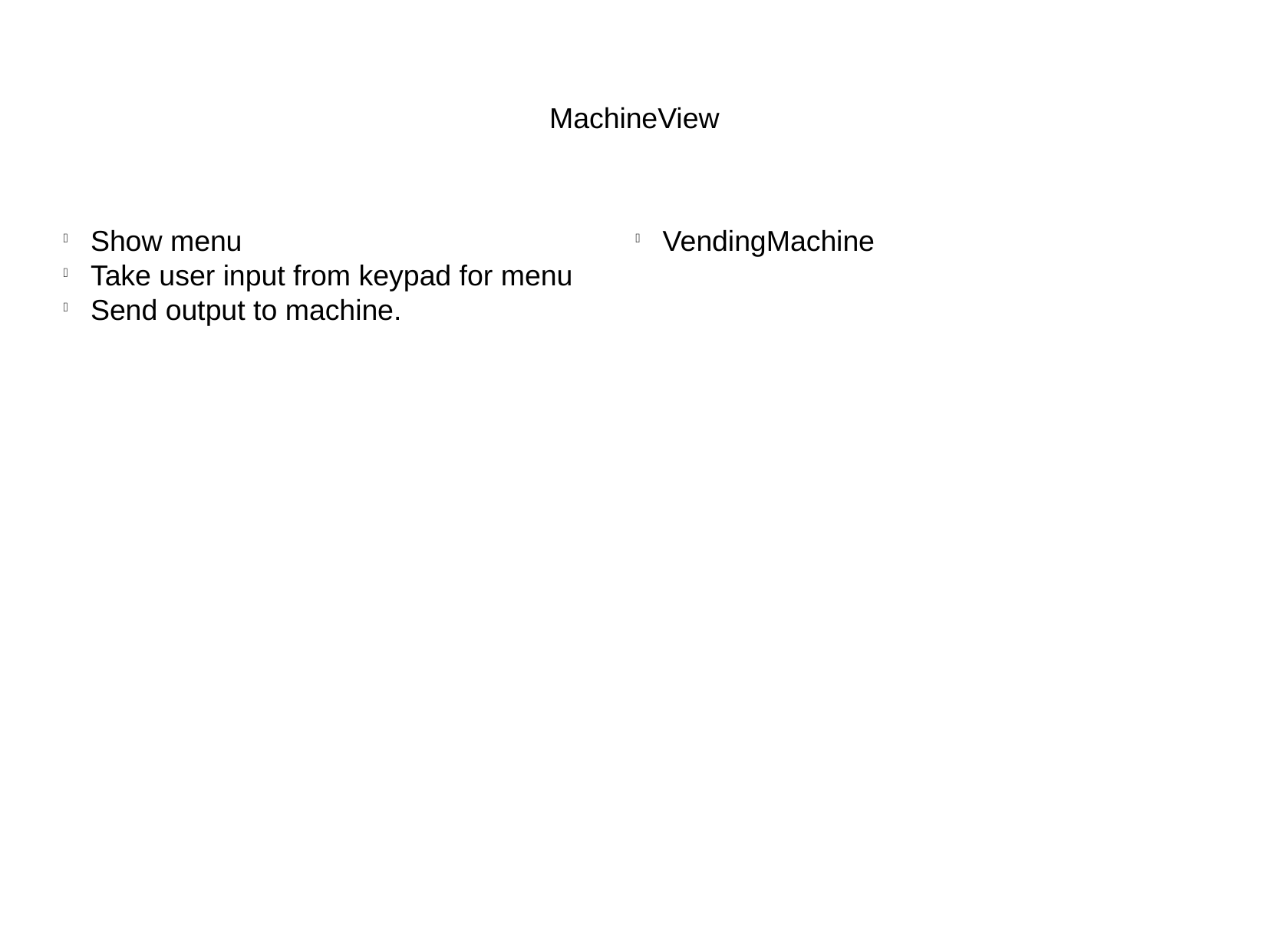

MachineView
Show menu
Take user input from keypad for menu
Send output to machine.
VendingMachine